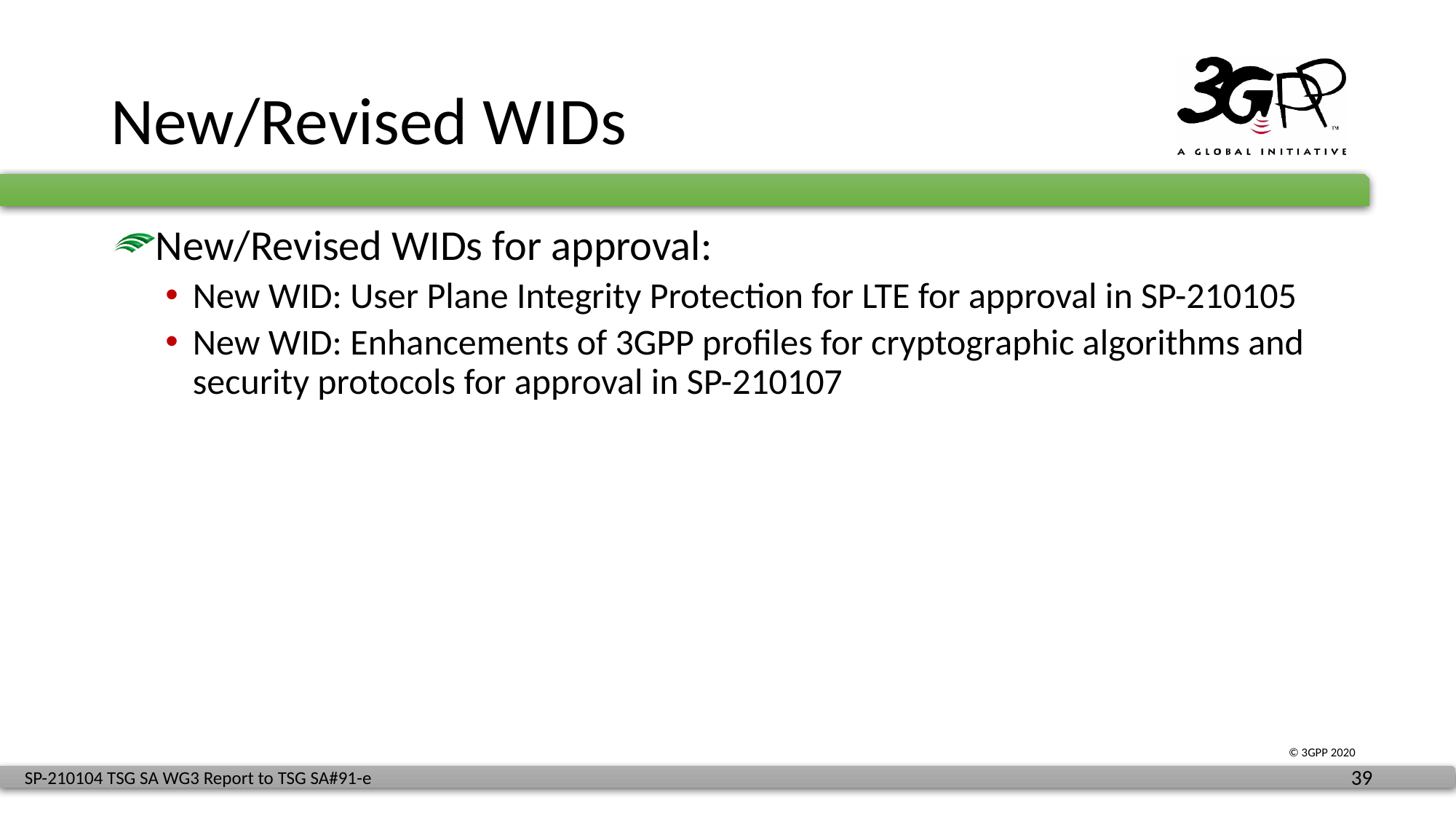

# New/Revised WIDs
New/Revised WIDs for approval:
New WID: User Plane Integrity Protection for LTE for approval in SP-210105
New WID: Enhancements of 3GPP profiles for cryptographic algorithms and security protocols for approval in SP-210107